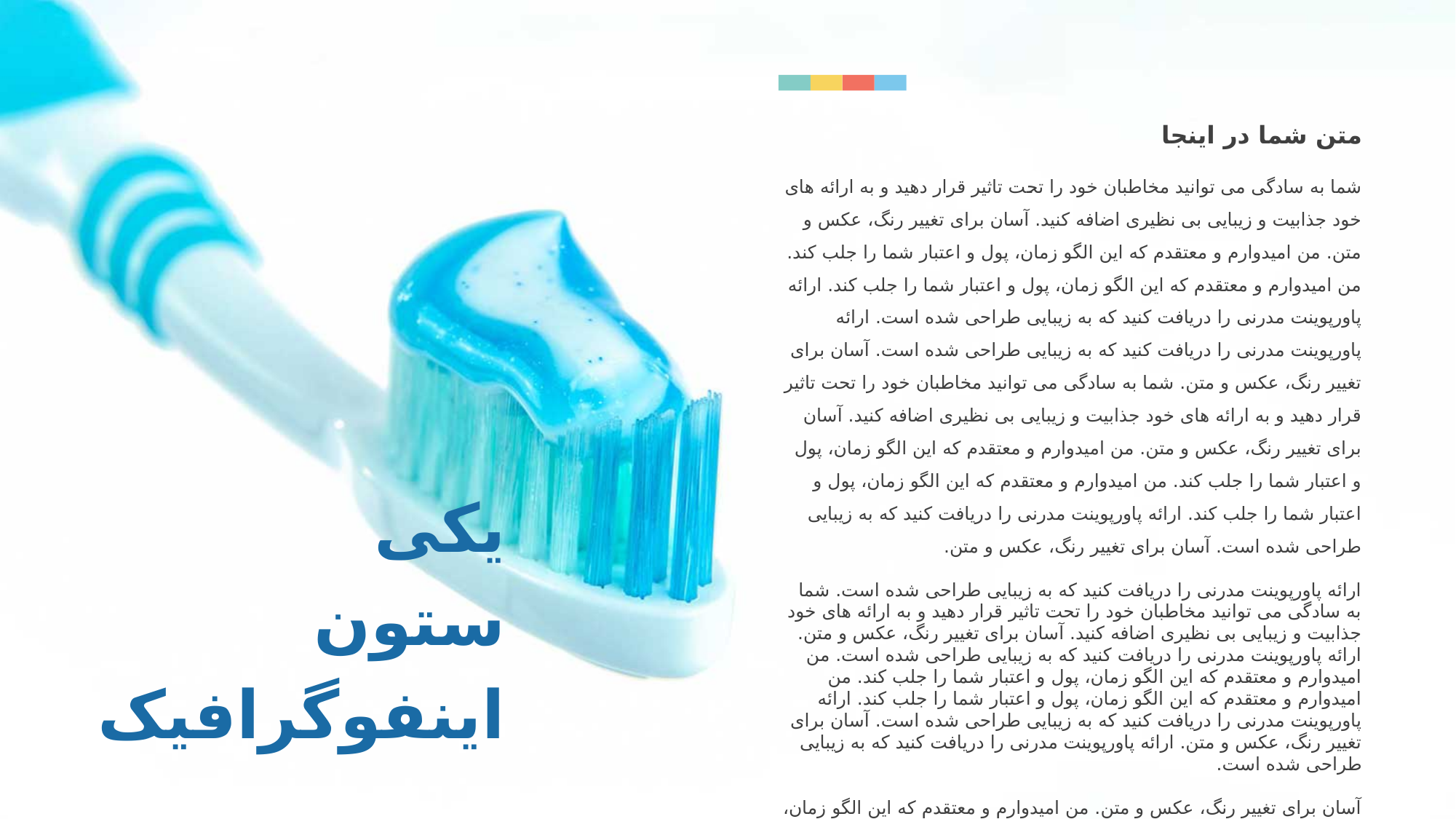

متن شما در اینجا
شما به سادگی می توانید مخاطبان خود را تحت تاثیر قرار دهید و به ارائه های خود جذابیت و زیبایی بی نظیری اضافه کنید. آسان برای تغییر رنگ، عکس و متن. من امیدوارم و معتقدم که این الگو زمان، پول و اعتبار شما را جلب کند. من امیدوارم و معتقدم که این الگو زمان، پول و اعتبار شما را جلب کند. ارائه پاورپوینت مدرنی را دریافت کنید که به زیبایی طراحی شده است. ارائه پاورپوینت مدرنی را دریافت کنید که به زیبایی طراحی شده است. آسان برای تغییر رنگ، عکس و متن. شما به سادگی می توانید مخاطبان خود را تحت تاثیر قرار دهید و به ارائه های خود جذابیت و زیبایی بی نظیری اضافه کنید. آسان برای تغییر رنگ، عکس و متن. من امیدوارم و معتقدم که این الگو زمان، پول و اعتبار شما را جلب کند. من امیدوارم و معتقدم که این الگو زمان، پول و اعتبار شما را جلب کند. ارائه پاورپوینت مدرنی را دریافت کنید که به زیبایی طراحی شده است. آسان برای تغییر رنگ، عکس و متن.

ارائه پاورپوینت مدرنی را دریافت کنید که به زیبایی طراحی شده است. شما به سادگی می توانید مخاطبان خود را تحت تاثیر قرار دهید و به ارائه های خود جذابیت و زیبایی بی نظیری اضافه کنید. آسان برای تغییر رنگ، عکس و متن. ارائه پاورپوینت مدرنی را دریافت کنید که به زیبایی طراحی شده است. من امیدوارم و معتقدم که این الگو زمان، پول و اعتبار شما را جلب کند. من امیدوارم و معتقدم که این الگو زمان، پول و اعتبار شما را جلب کند. ارائه پاورپوینت مدرنی را دریافت کنید که به زیبایی طراحی شده است. آسان برای تغییر رنگ، عکس و متن. ارائه پاورپوینت مدرنی را دریافت کنید که به زیبایی طراحی شده است.

آسان برای تغییر رنگ، عکس و متن. من امیدوارم و معتقدم که این الگو زمان، پول و اعتبار شما را جلب کند. من امیدوارم و معتقدم که این الگو زمان، پول و اعتبار شما را جلب کند.
یکی
ستون
اینفوگرافیک